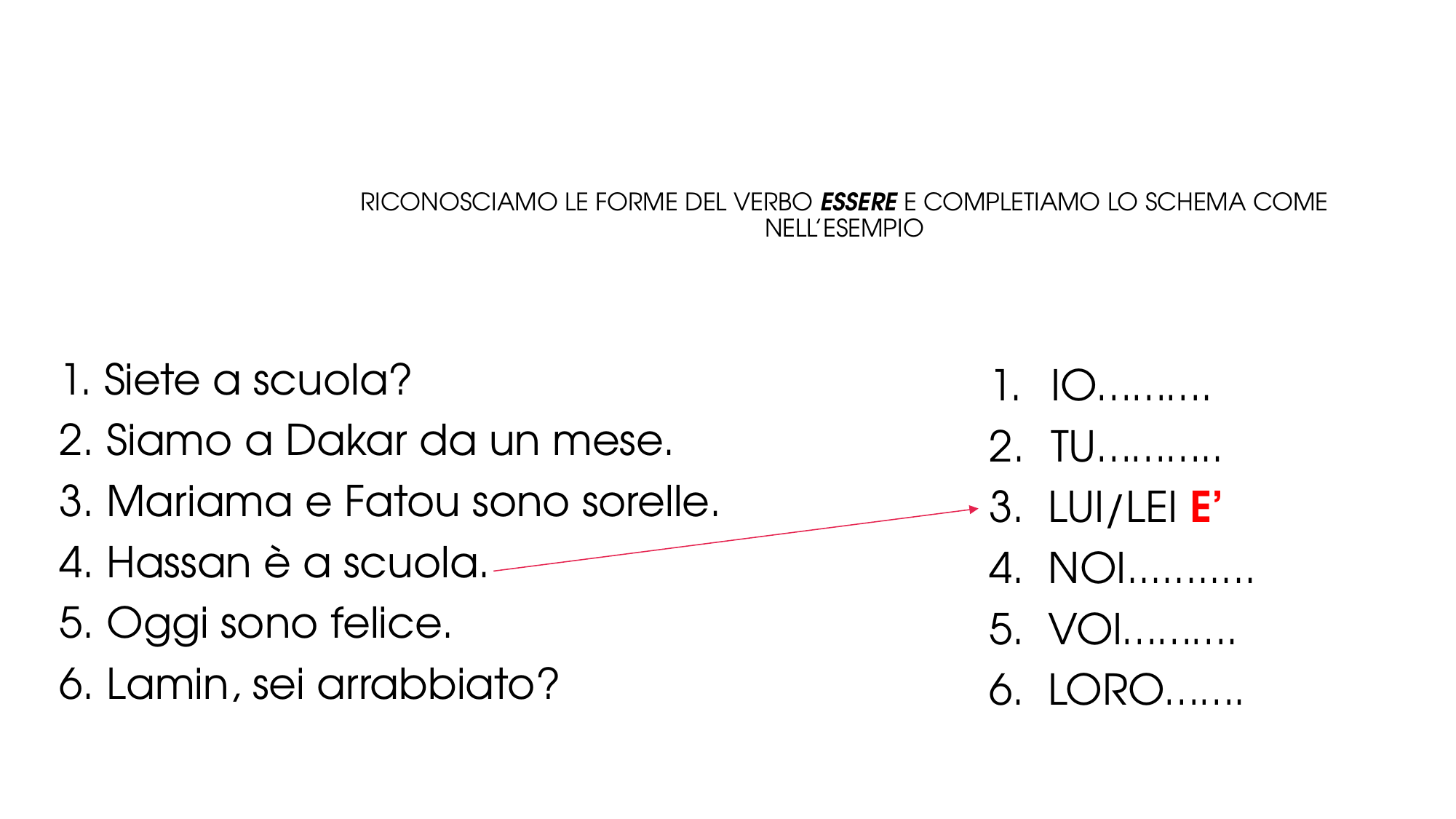

# RiconosciAMO le forme del verbo essere e completIaMO lo schema come nell’esempio
1. Siete a scuola?
2. Siamo a Dakar da un mese.
3. Mariama e Fatou sono sorelle.
4. Hassan è a scuola.
5. Oggi sono felice.
6. Lamin, sei arrabbiato?
IO……….
TU………..
3.  LUI/LEI E’
4.  NOI...........
5.  VOI……….
6.  LORO…….